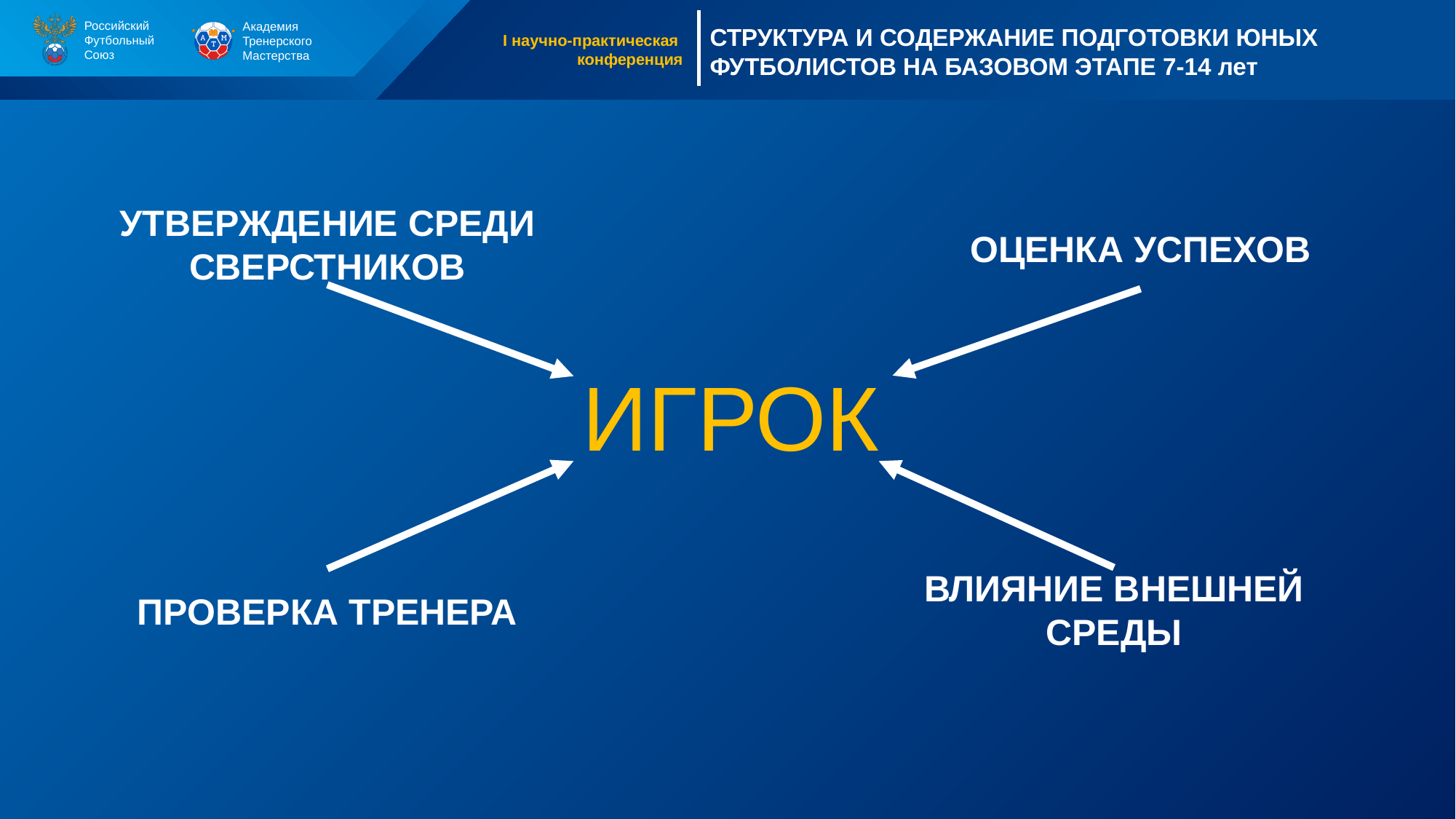

УТВЕРЖДЕНИЕ СРЕДИ СВЕРСТНИКОВ
ОЦЕНКА УСПЕХОВ
# ИГРОК
ВЛИЯНИЕ ВНЕШНЕЙ СРЕДЫ
ПРОВЕРКА ТРЕНЕРА